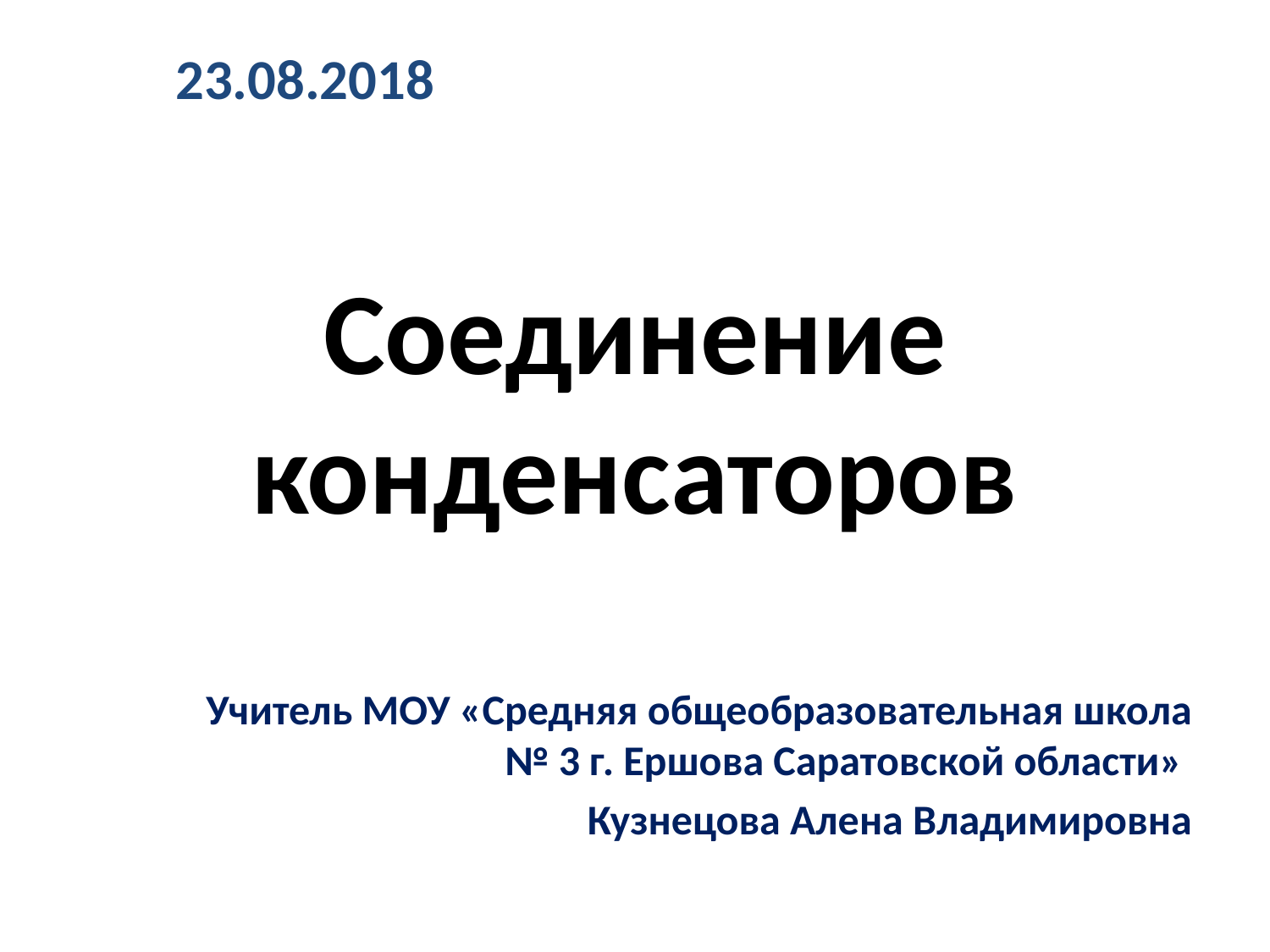

23.08.2018
# Соединение конденсаторов
Учитель МОУ «Средняя общеобразовательная школа № 3 г. Ершова Саратовской области»
Кузнецова Алена Владимировна